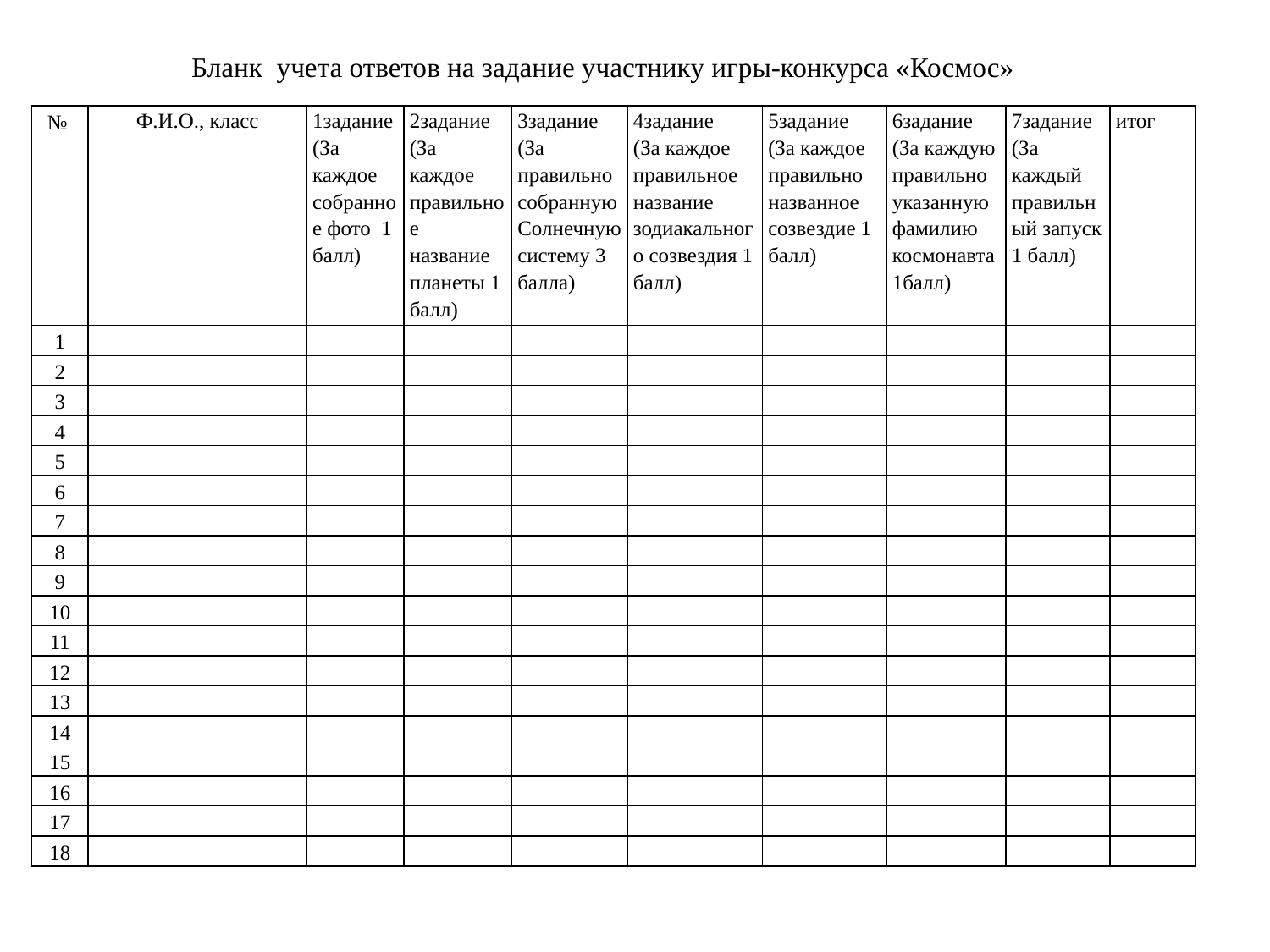

Бланк  учета ответов на задание участнику игры-конкурса «Космос»
| № | Ф.И.О., класс | 1задание (За каждое собранное фото 1 балл) | 2задание (За каждое правильное название планеты 1 балл) | 3задание (За правильно собранную Солнечную систему 3 балла) | 4задание (За каждое правильное название зодиакального созвездия 1 балл) | 5задание (За каждое правильно названное созвездие 1 балл) | 6задание (За каждую правильно указанную фамилию космонавта1балл) | 7задание (За каждый правильный запуск 1 балл) | итог |
| --- | --- | --- | --- | --- | --- | --- | --- | --- | --- |
| 1 |  |  |  |  |  |  |  |  |  |
| 2 |  |  |  |  |  |  |  |  |  |
| 3 |  |  |  |  |  |  |  |  |  |
| 4 |  |  |  |  |  |  |  |  |  |
| 5 |  |  |  |  |  |  |  |  |  |
| 6 |  |  |  |  |  |  |  |  |  |
| 7 |  |  |  |  |  |  |  |  |  |
| 8 |  |  |  |  |  |  |  |  |  |
| 9 |  |  |  |  |  |  |  |  |  |
| 10 |  |  |  |  |  |  |  |  |  |
| 11 |  |  |  |  |  |  |  |  |  |
| 12 |  |  |  |  |  |  |  |  |  |
| 13 |  |  |  |  |  |  |  |  |  |
| 14 |  |  |  |  |  |  |  |  |  |
| 15 |  |  |  |  |  |  |  |  |  |
| 16 |  |  |  |  |  |  |  |  |  |
| 17 |  |  |  |  |  |  |  |  |  |
| 18 |  |  |  |  |  |  |  |  |  |